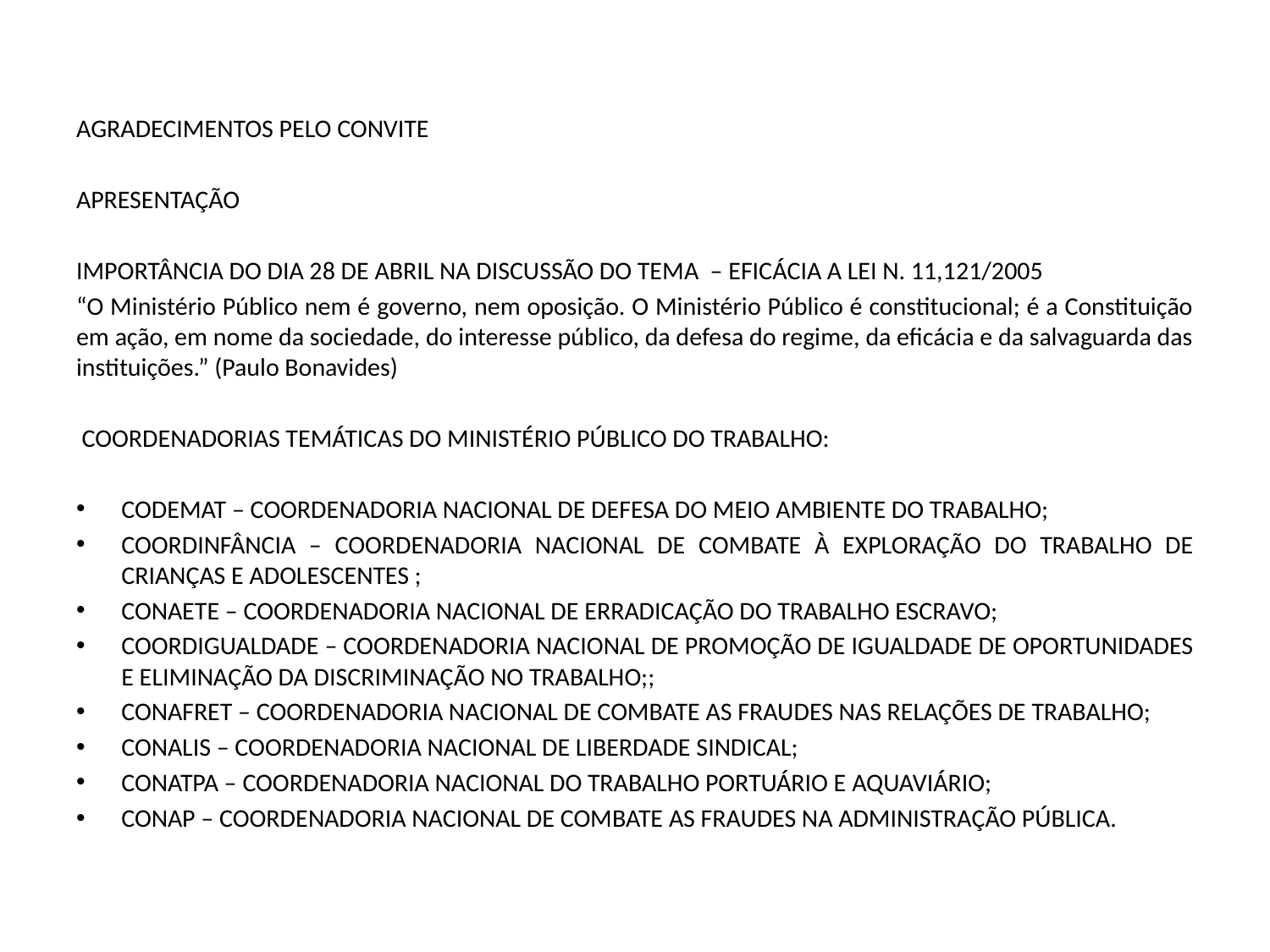

#
AGRADECIMENTOS PELO CONVITE

APRESENTAÇÃO

IMPORTÂNCIA DO DIA 28 DE ABRIL NA DISCUSSÃO DO TEMA  – EFICÁCIA A LEI N. 11,121/2005
“O Ministério Público nem é governo, nem oposição. O Ministério Público é constitucional; é a Constituição em ação, em nome da sociedade, do interesse público, da defesa do regime, da eficácia e da salvaguarda das instituições.” (Paulo Bonavides)

 COORDENADORIAS TEMÁTICAS DO MINISTÉRIO PÚBLICO DO TRABALHO:

CODEMAT – COORDENADORIA NACIONAL DE DEFESA DO MEIO AMBIENTE DO TRABALHO;
COORDINFÂNCIA – COORDENADORIA NACIONAL DE COMBATE À EXPLORAÇÃO DO TRABALHO DE CRIANÇAS E ADOLESCENTES ;
CONAETE – COORDENADORIA NACIONAL DE ERRADICAÇÃO DO TRABALHO ESCRAVO;
COORDIGUALDADE – COORDENADORIA NACIONAL DE PROMOÇÃO DE IGUALDADE DE OPORTUNIDADES E ELIMINAÇÃO DA DISCRIMINAÇÃO NO TRABALHO;;
CONAFRET – COORDENADORIA NACIONAL DE COMBATE AS FRAUDES NAS RELAÇÕES DE TRABALHO;
CONALIS – COORDENADORIA NACIONAL DE LIBERDADE SINDICAL;
CONATPA – COORDENADORIA NACIONAL DO TRABALHO PORTUÁRIO E AQUAVIÁRIO;
CONAP – COORDENADORIA NACIONAL DE COMBATE AS FRAUDES NA ADMINISTRAÇÃO PÚBLICA.